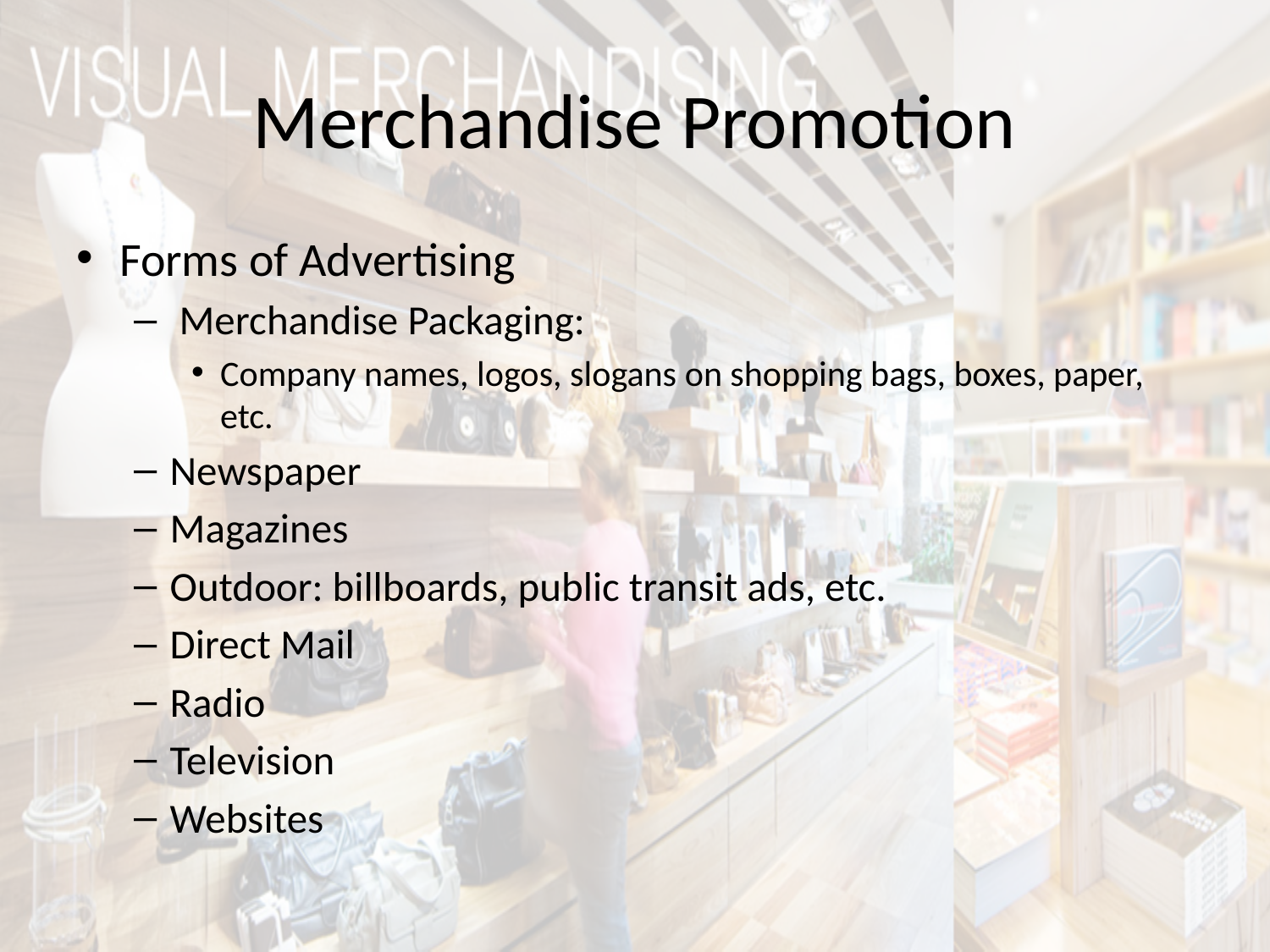

# Merchandise Promotion
Forms of Advertising
 Merchandise Packaging:
Company names, logos, slogans on shopping bags, boxes, paper, etc.
Newspaper
Magazines
Outdoor: billboards, public transit ads, etc.
Direct Mail
Radio
Television
Websites